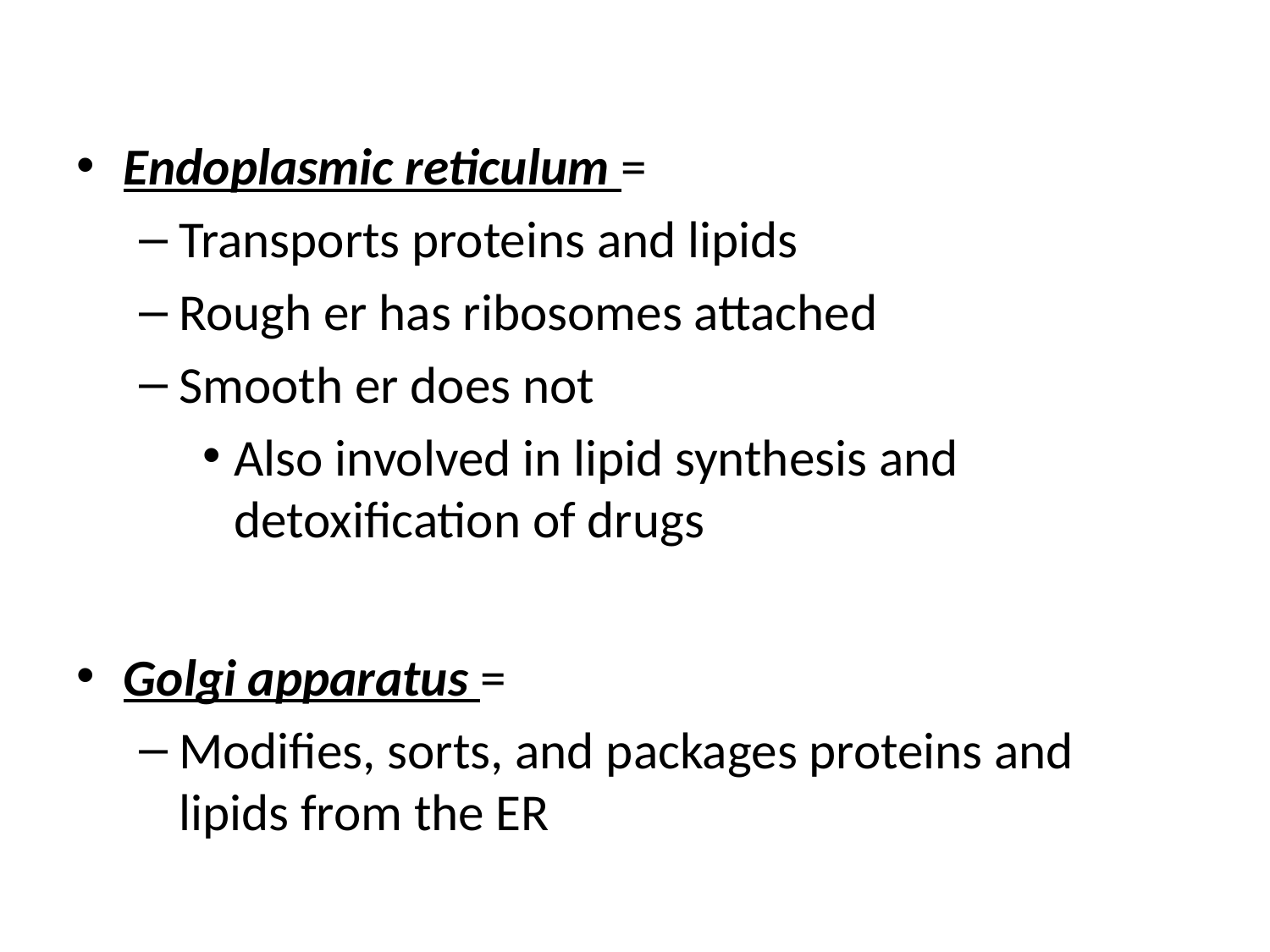

Endoplasmic reticulum =
Transports proteins and lipids
Rough er has ribosomes attached
Smooth er does not
Also involved in lipid synthesis and detoxification of drugs

Golgi apparatus =
Modifies, sorts, and packages proteins and lipids from the ER